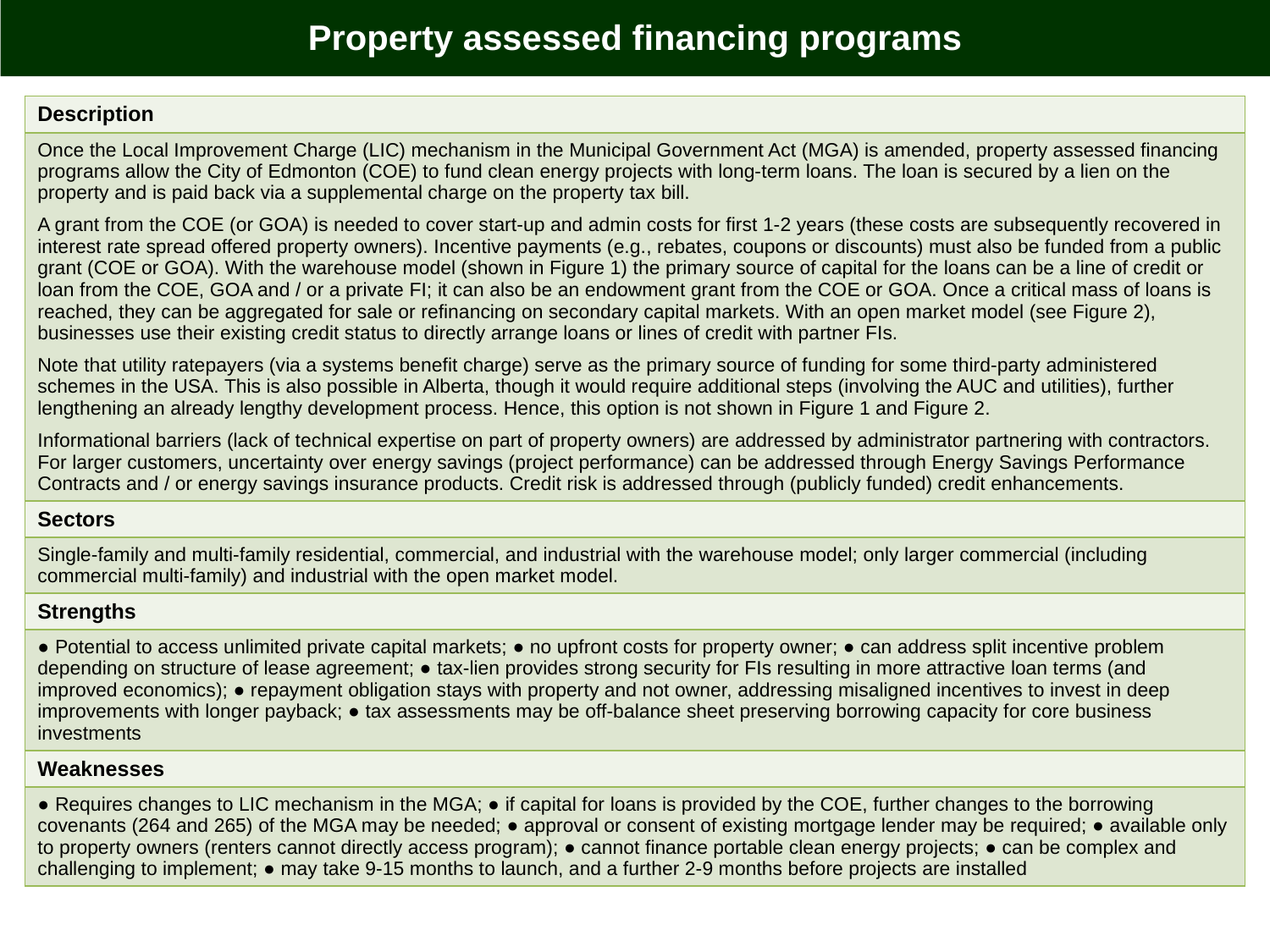

Property assessed financing programs
| Description |
| --- |
| Once the Local Improvement Charge (LIC) mechanism in the Municipal Government Act (MGA) is amended, property assessed financing programs allow the City of Edmonton (COE) to fund clean energy projects with long-term loans. The loan is secured by a lien on the property and is paid back via a supplemental charge on the property tax bill. A grant from the COE (or GOA) is needed to cover start-up and admin costs for first 1-2 years (these costs are subsequently recovered in interest rate spread offered property owners). Incentive payments (e.g., rebates, coupons or discounts) must also be funded from a public grant (COE or GOA). With the warehouse model (shown in Figure 1) the primary source of capital for the loans can be a line of credit or loan from the COE, GOA and / or a private FI; it can also be an endowment grant from the COE or GOA. Once a critical mass of loans is reached, they can be aggregated for sale or refinancing on secondary capital markets. With an open market model (see Figure 2), businesses use their existing credit status to directly arrange loans or lines of credit with partner FIs. Note that utility ratepayers (via a systems benefit charge) serve as the primary source of funding for some third-party administered schemes in the USA. This is also possible in Alberta, though it would require additional steps (involving the AUC and utilities), further lengthening an already lengthy development process. Hence, this option is not shown in Figure 1 and Figure 2. Informational barriers (lack of technical expertise on part of property owners) are addressed by administrator partnering with contractors. For larger customers, uncertainty over energy savings (project performance) can be addressed through Energy Savings Performance Contracts and / or energy savings insurance products. Credit risk is addressed through (publicly funded) credit enhancements. |
| Sectors |
| Single-family and multi-family residential, commercial, and industrial with the warehouse model; only larger commercial (including commercial multi-family) and industrial with the open market model. |
| Strengths |
| ● Potential to access unlimited private capital markets; ● no upfront costs for property owner; ● can address split incentive problem depending on structure of lease agreement; ● tax-lien provides strong security for FIs resulting in more attractive loan terms (and improved economics); ● repayment obligation stays with property and not owner, addressing misaligned incentives to invest in deep improvements with longer payback; ● tax assessments may be off-balance sheet preserving borrowing capacity for core business investments |
| Weaknesses |
| ● Requires changes to LIC mechanism in the MGA; ● if capital for loans is provided by the COE, further changes to the borrowing covenants (264 and 265) of the MGA may be needed; ● approval or consent of existing mortgage lender may be required; ● available only to property owners (renters cannot directly access program); ● cannot finance portable clean energy projects; ● can be complex and challenging to implement; ● may take 9-15 months to launch, and a further 2-9 months before projects are installed |